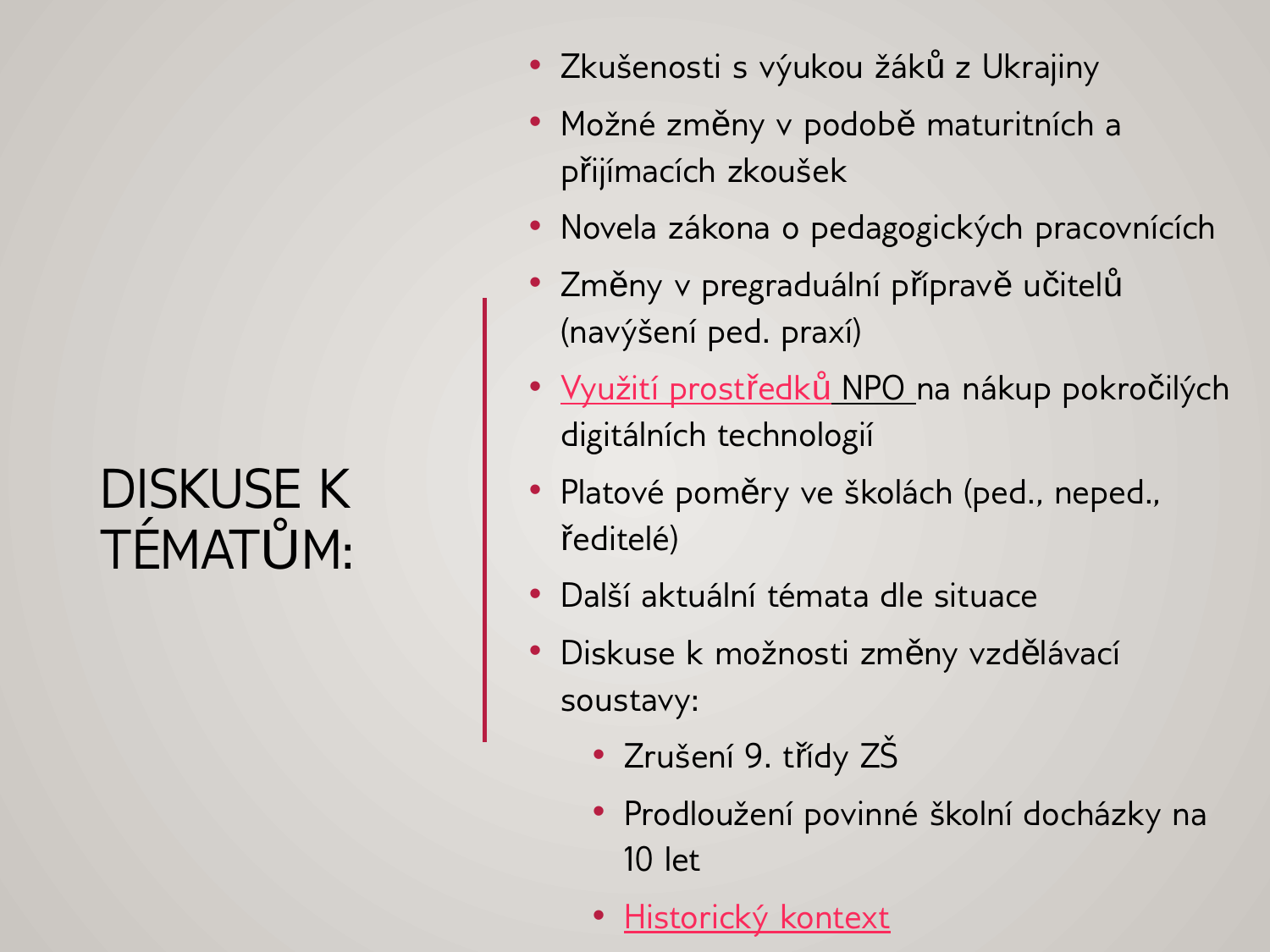

Zkušenosti s výukou žáků z Ukrajiny
Možné změny v podobě maturitních a přijímacích zkoušek
Novela zákona o pedagogických pracovnících
Změny v pregraduální přípravě učitelů (navýšení ped. praxí)
Využití prostředků NPO na nákup pokročilých digitálních technologií
Platové poměry ve školách (ped., neped., ředitelé)
Další aktuální témata dle situace
Diskuse k možnosti změny vzdělávací soustavy:
Zrušení 9. třídy ZŠ
Prodloužení povinné školní docházky na 10 let
Historický kontext
Diskuse k tématům: